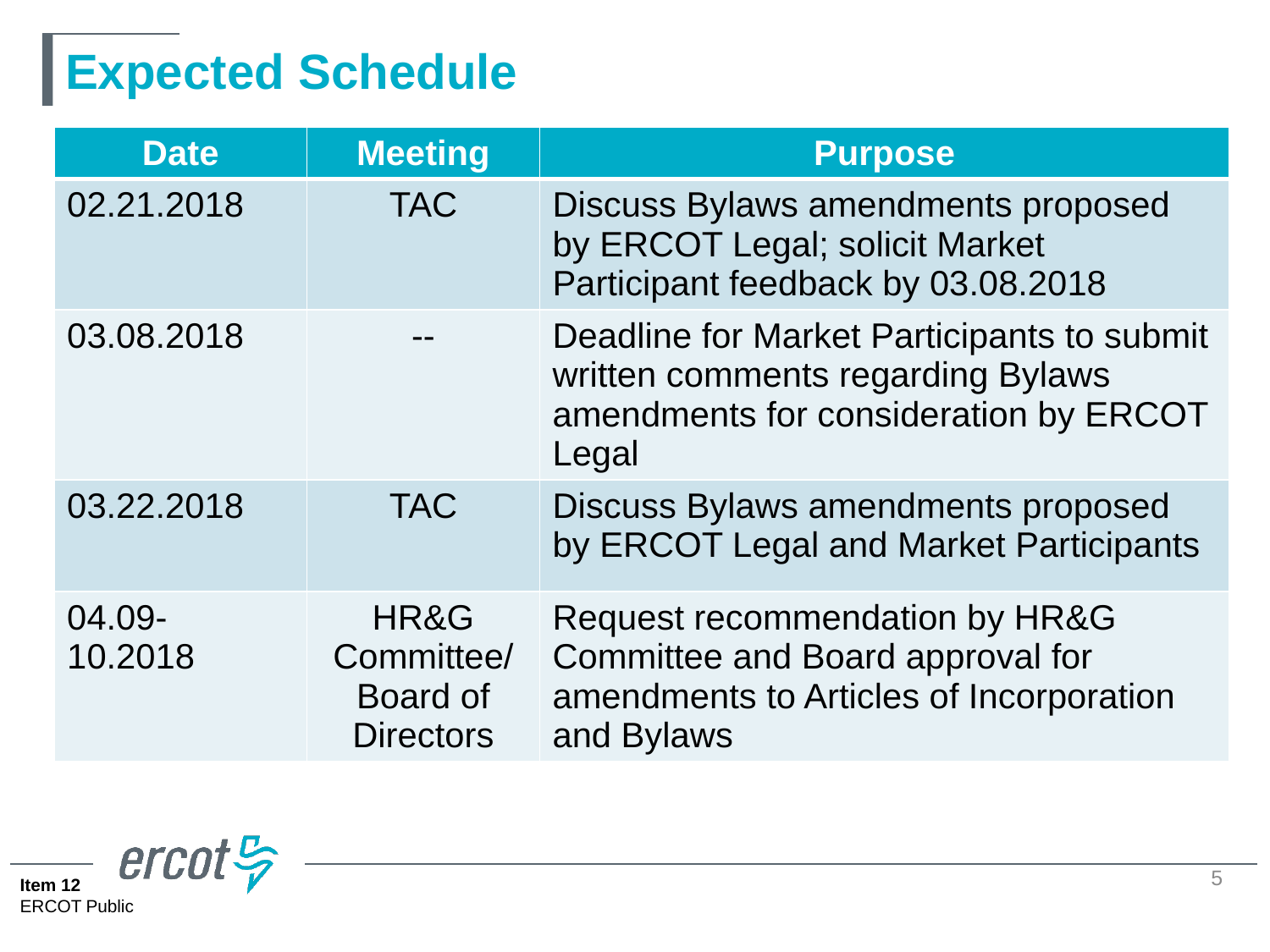

# Expected Schedule
| Date | Meeting | Purpose |
| --- | --- | --- |
| 02.21.2018 | TAC | Discuss Bylaws amendments proposed by ERCOT Legal; solicit Market Participant feedback by 03.08.2018 |
| 03.08.2018 | -- | Deadline for Market Participants to submit written comments regarding Bylaws amendments for consideration by ERCOT Legal |
| 03.22.2018 | TAC | Discuss Bylaws amendments proposed by ERCOT Legal and Market Participants |
| 04.09-10.2018 | HR&G Committee/ Board of Directors | Request recommendation by HR&G Committee and Board approval for amendments to Articles of Incorporation and Bylaws |

5